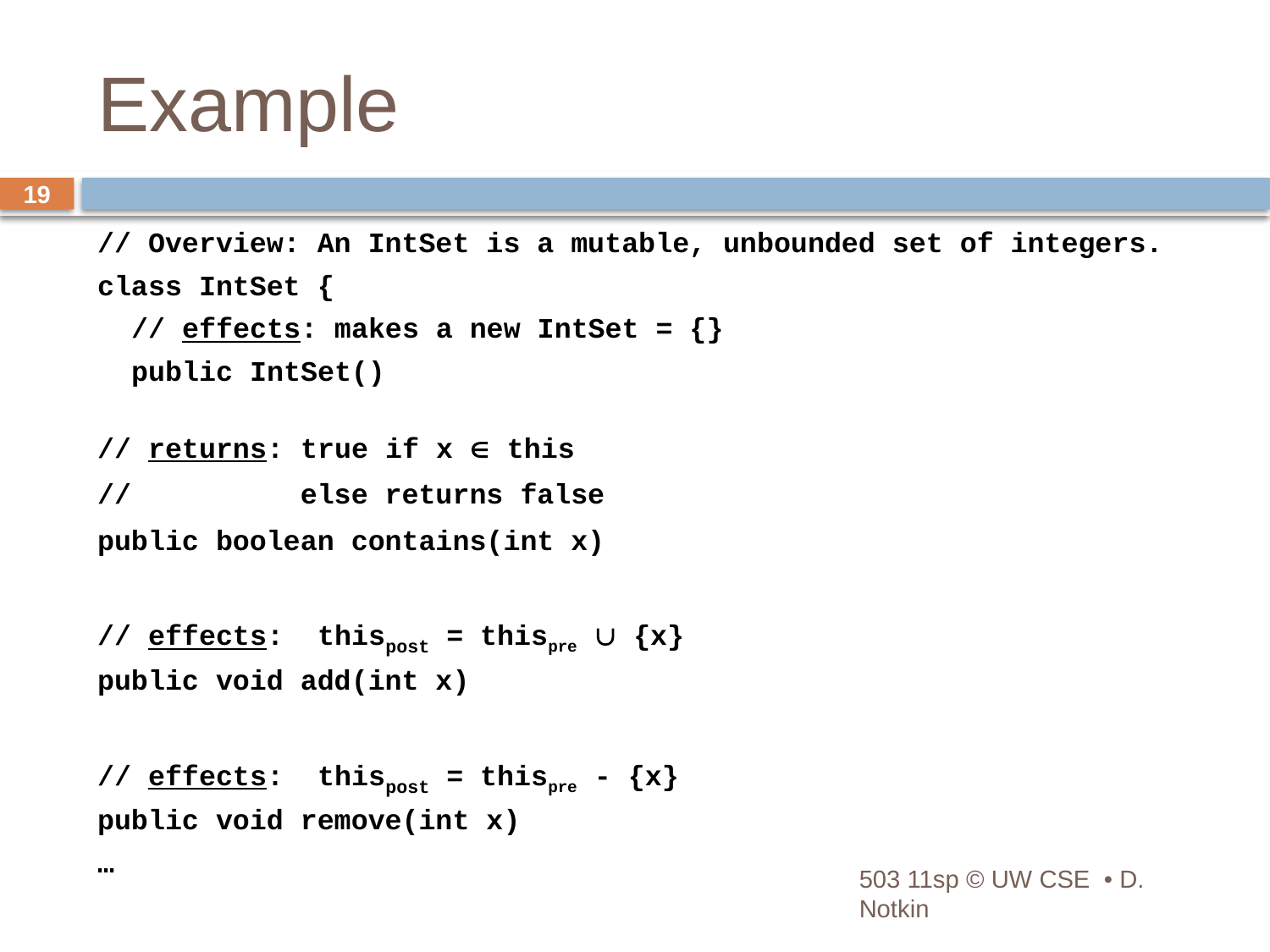

# Example
19
// Overview: An IntSet is a mutable, unbounded set of integers.
class IntSet {
  // effects: makes a new IntSet = {}
  public IntSet()
// returns: true if x ∈ this
//          else returns false
public boolean contains(int x)

// effects:  thispost = thispre ∪ {x}
public void add(int x)

// effects:  thispost = thispre - {x}
public void remove(int x)
…
503 11sp © UW CSE  • D. Notkin